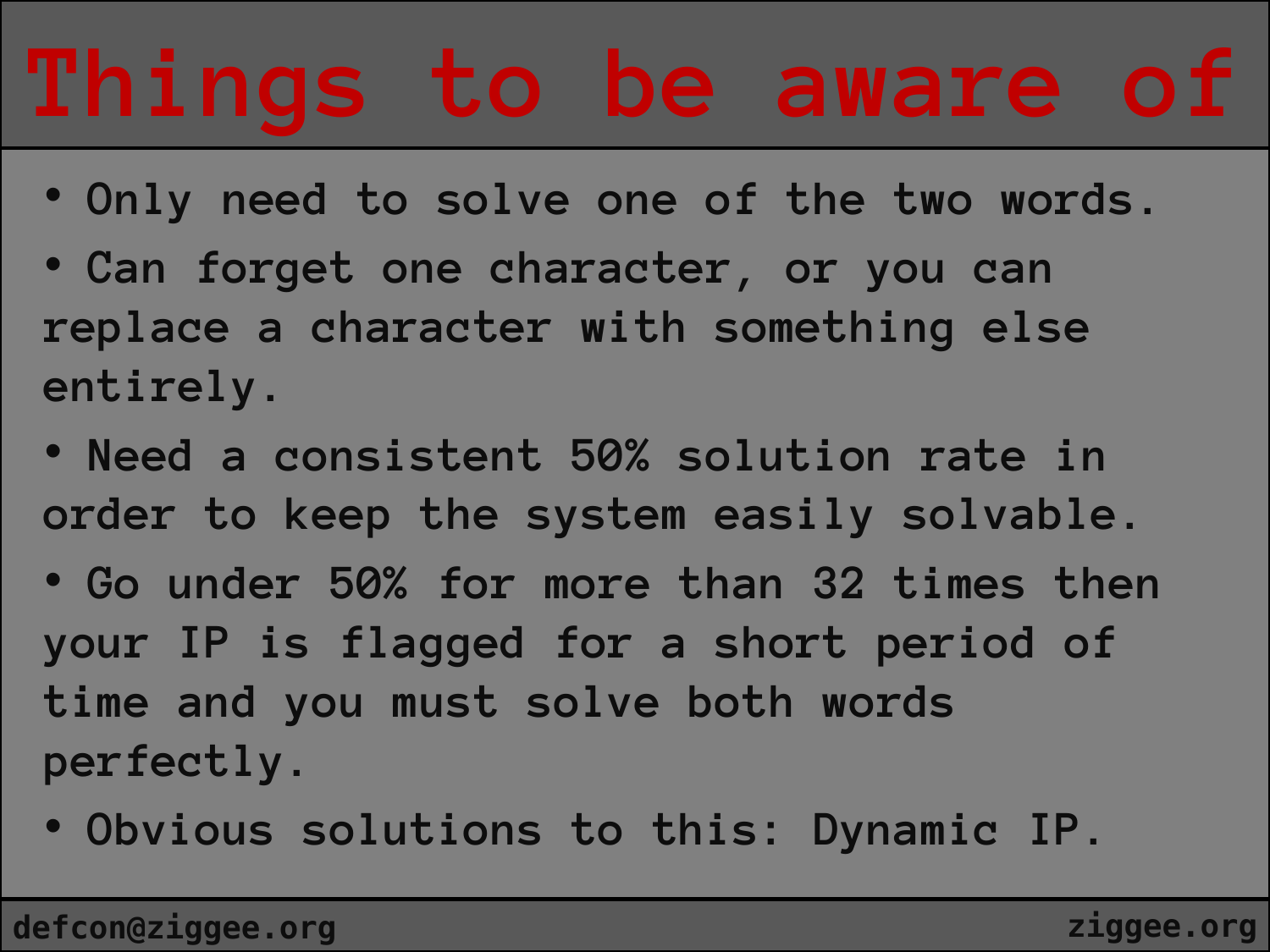

Things to be aware of
 Only need to solve one of the two words.
 Can forget one character, or you can replace a character with something else entirely.
 Need a consistent 50% solution rate in order to keep the system easily solvable.
 Go under 50% for more than 32 times then your IP is flagged for a short period of time and you must solve both words perfectly.
 Obvious solutions to this: Dynamic IP.

ziggee.org
defcon@ziggee.org